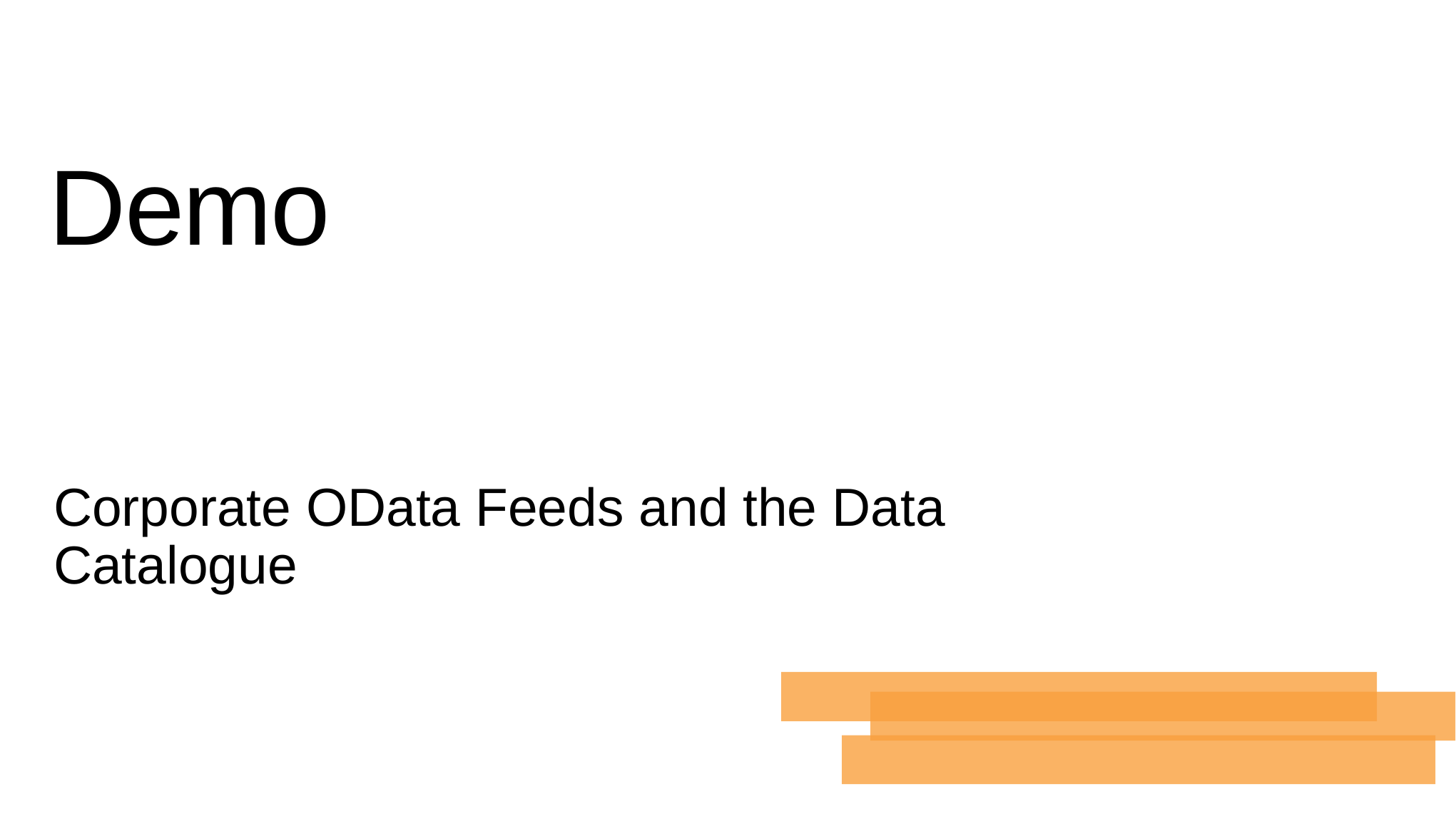

# Demo
Corporate OData Feeds and the Data Catalogue